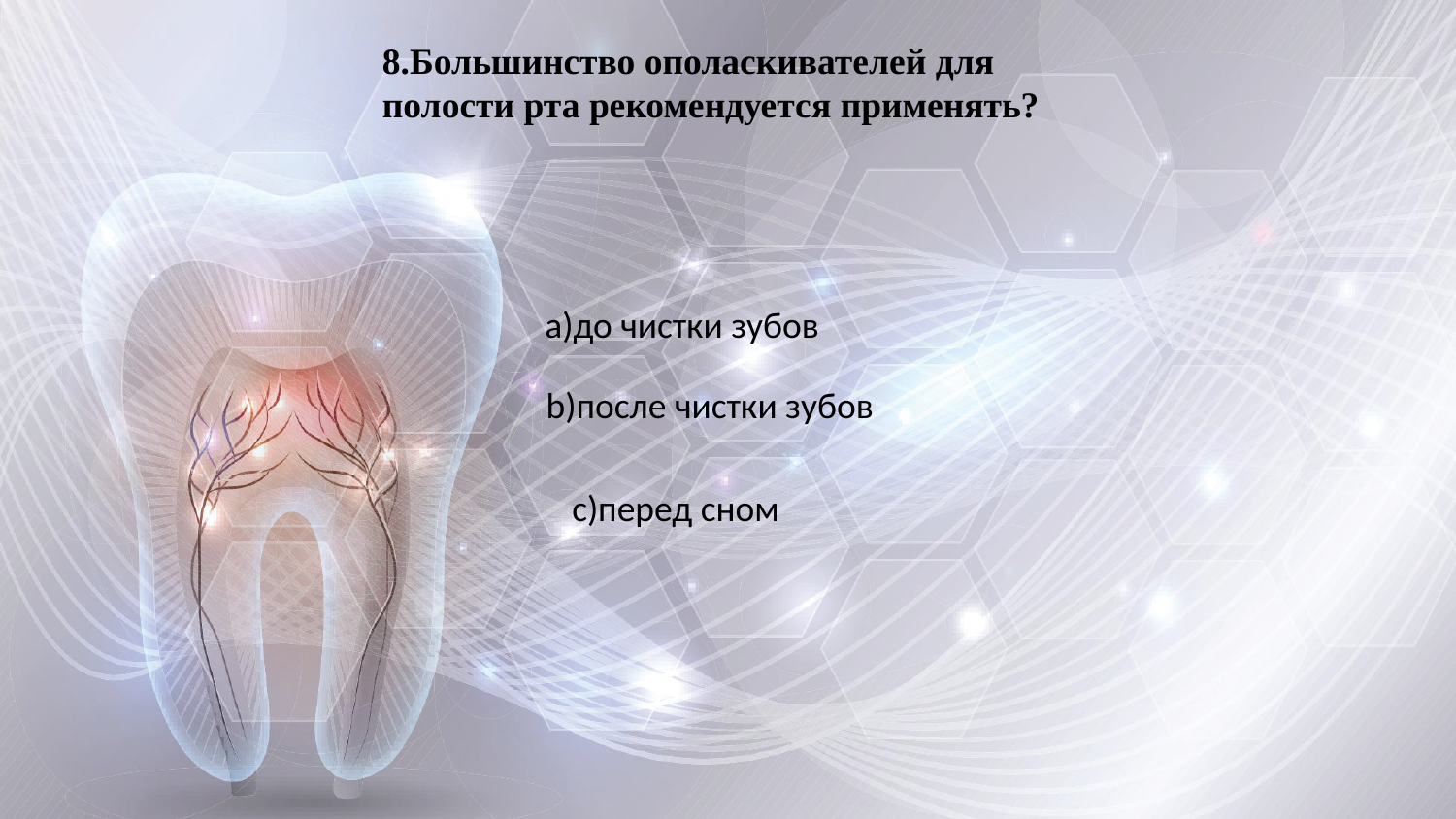

8.Большинство ополаскивателей для полости рта рекомендуется применять?
 a)до чистки зубов
b)после чистки зубов
c)перед сном